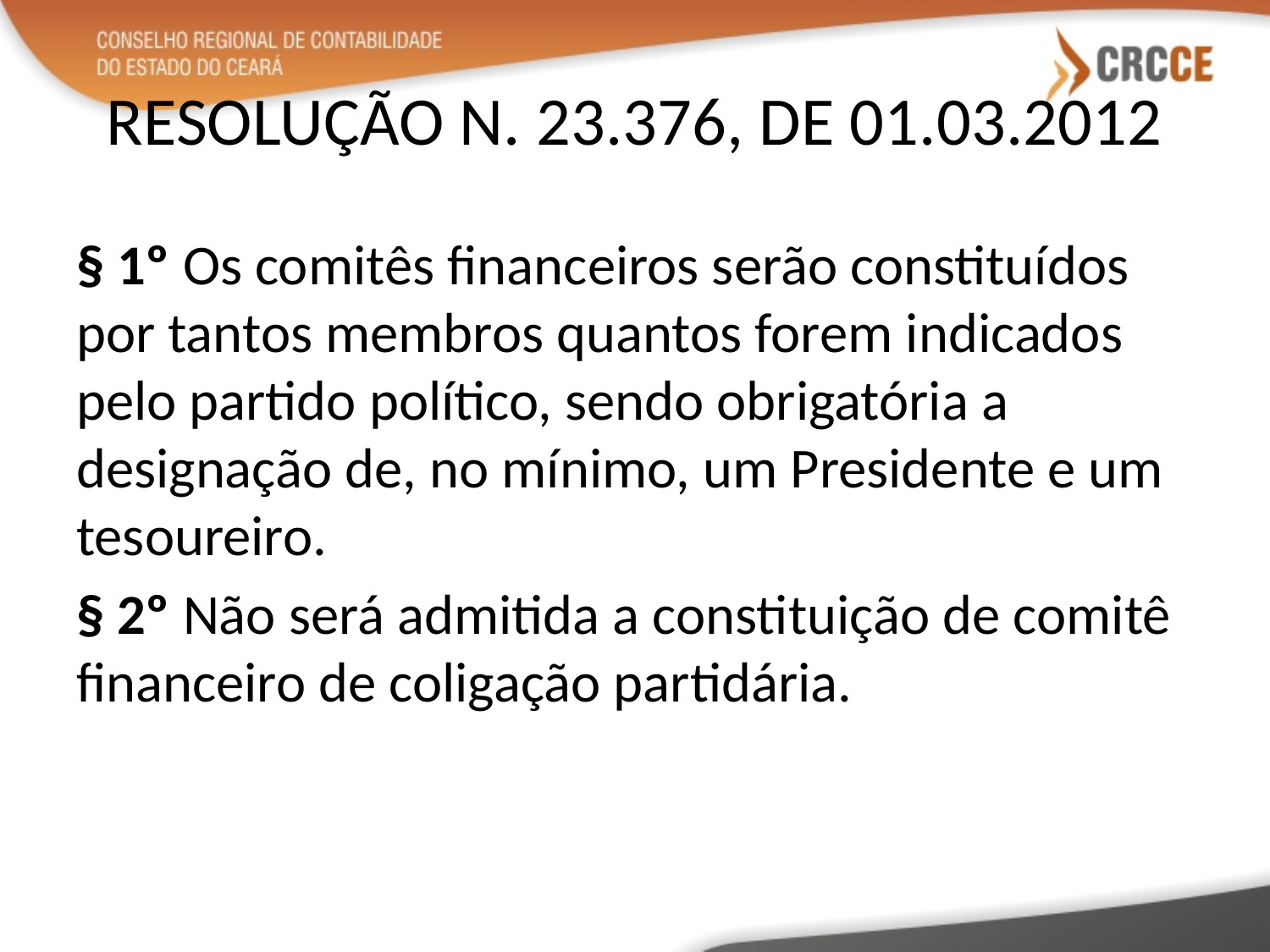

# RESOLUÇÃO N. 23.376, DE 01.03.2012
§ 1º Os comitês financeiros serão constituídos por tantos membros quantos forem indicados pelo partido político, sendo obrigatória a designação de, no mínimo, um Presidente e um tesoureiro.
§ 2º Não será admitida a constituição de comitê financeiro de coligação partidária.